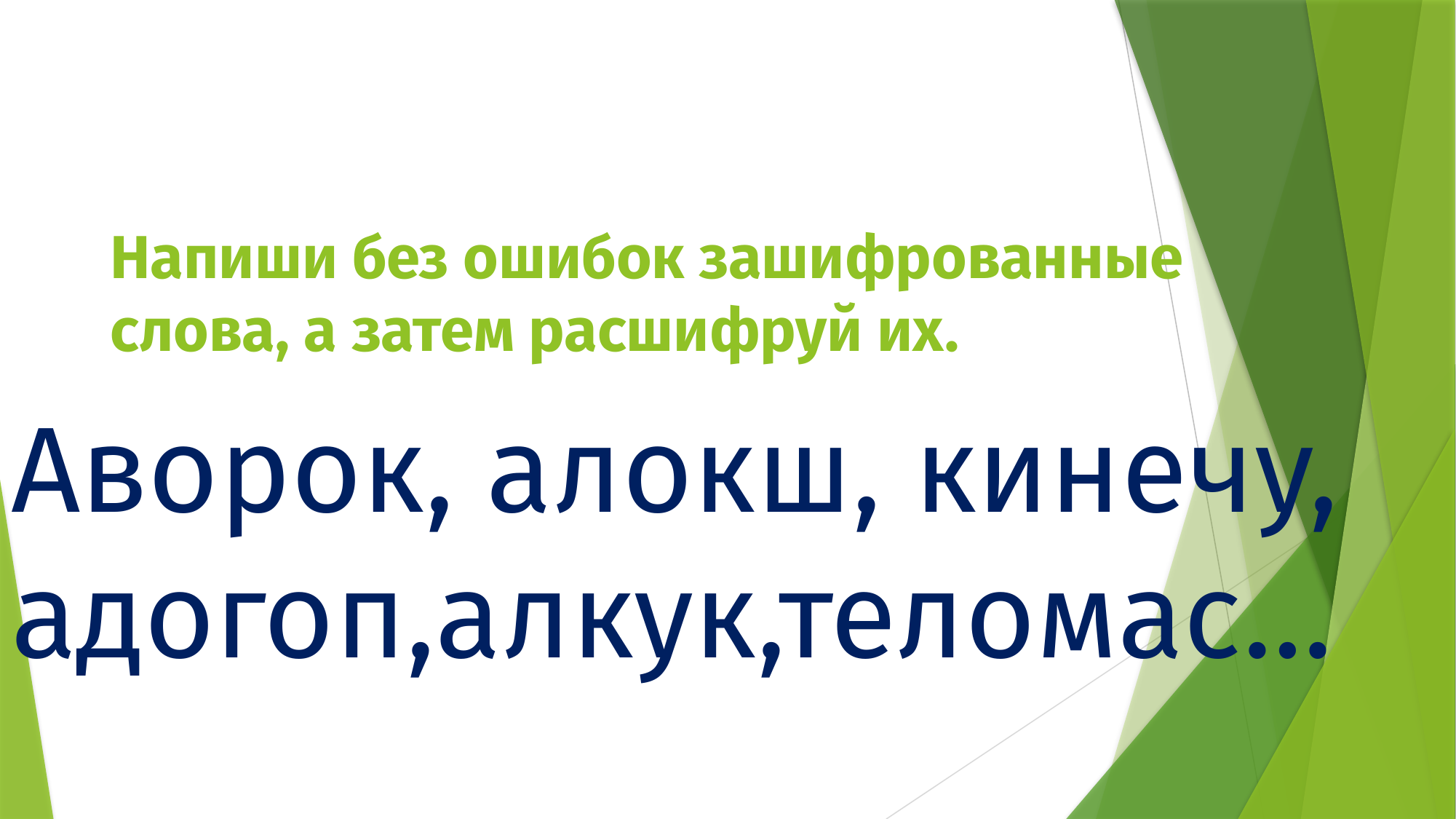

# Напиши без ошибок зашифрованные слова, а затем расшифруй их.
Аворок, алокш, кинечу, адогоп,алкук,теломас…